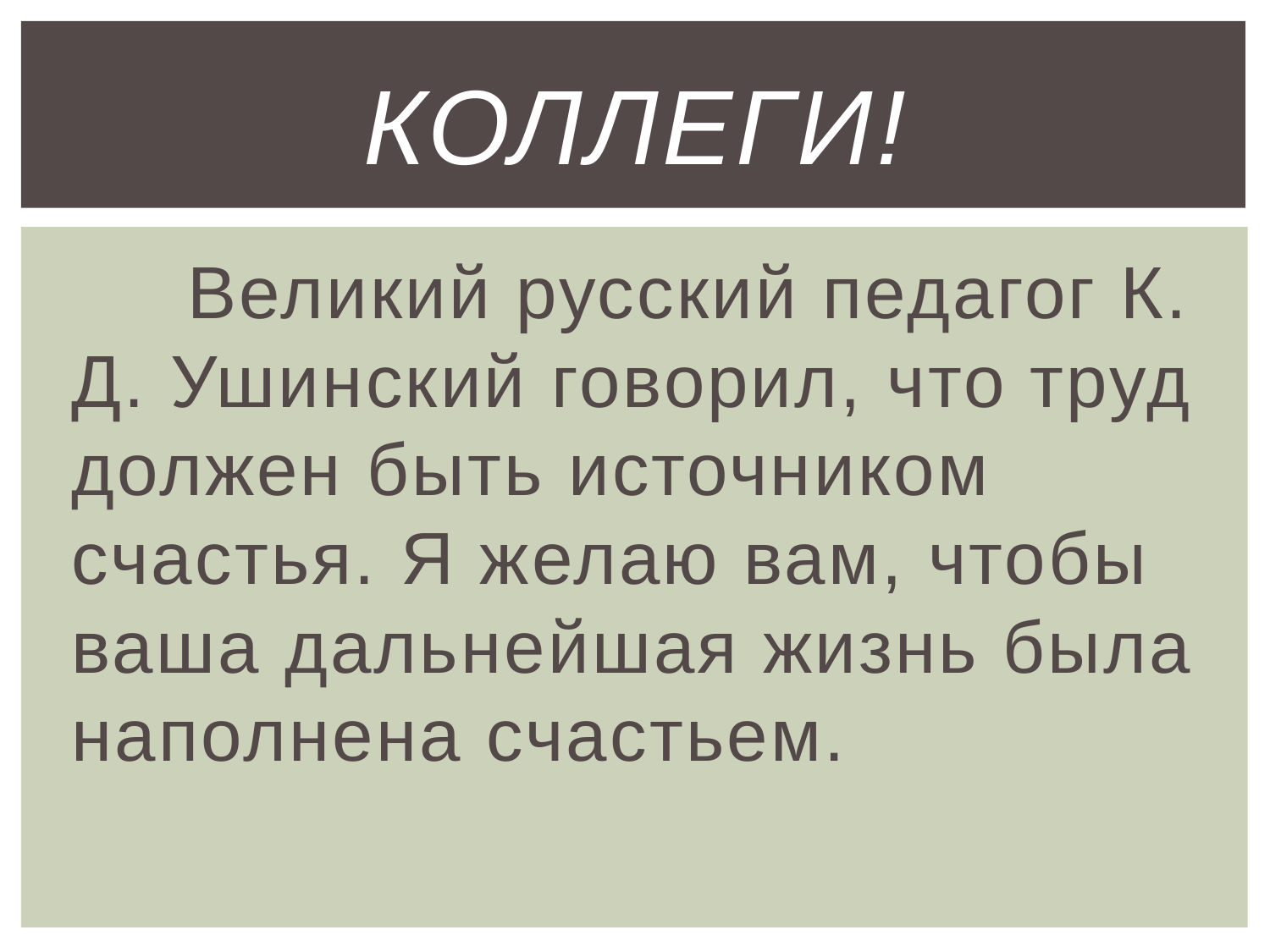

# Коллеги!
     Великий русский педагог К. Д. Ушинский говорил, что труд должен быть источником счастья. Я желаю вам, чтобы ваша дальнейшая жизнь была наполнена счастьем.